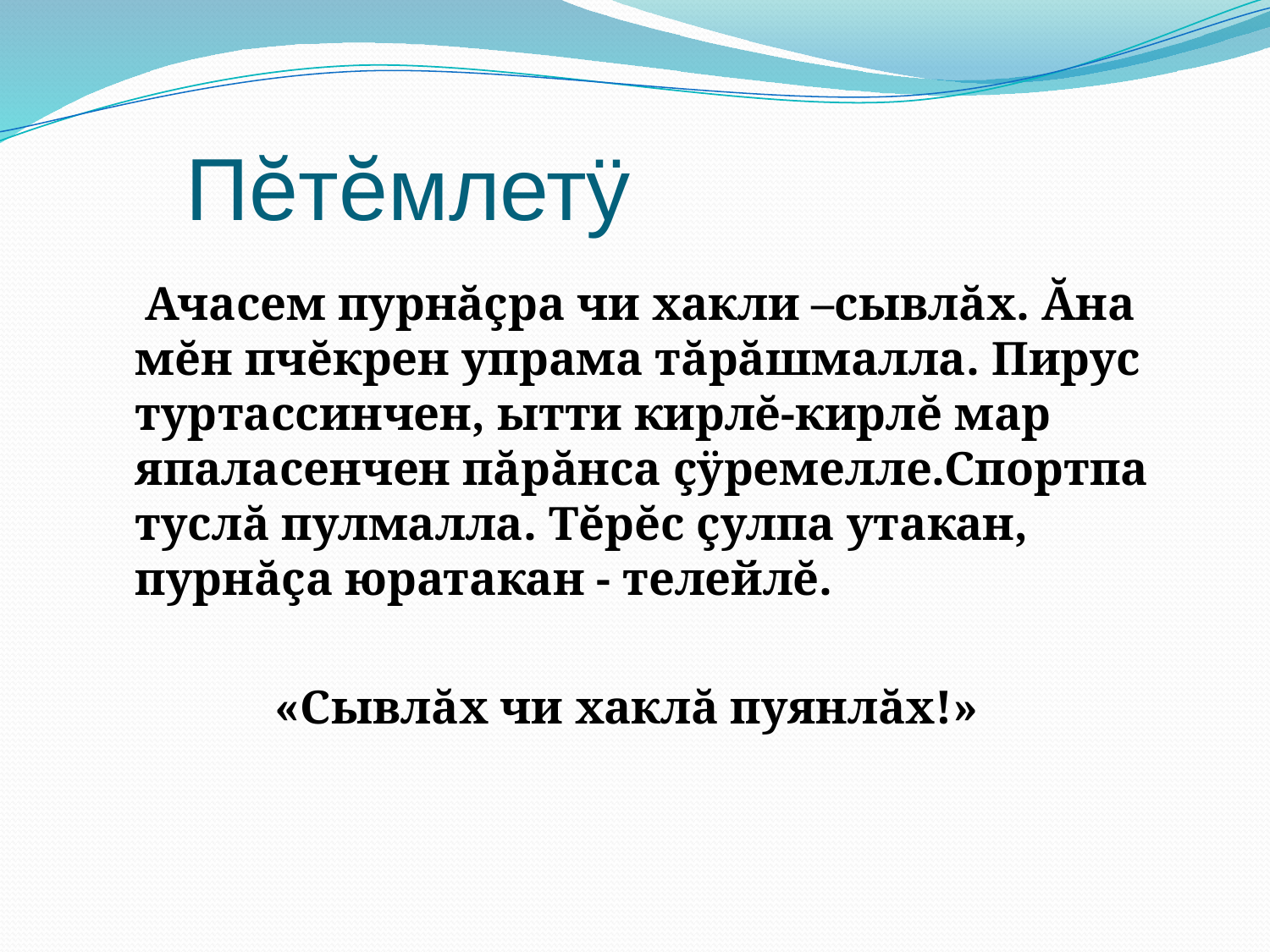

# Пĕтĕмлетÿ
    Ачасем пурнăçра чи хакли –сывлăх. Ăна мĕн пчĕкрен упрама тăрăшмалла. Пирус туртассинчен, ытти кирлĕ-кирлĕ мар япаласенчен пăрăнса çÿремелле.Спортпа туслă пулмалла. Тĕрĕс çулпа утакан, пурнăçа юратакан - телейлĕ.

               «Сывлăх чи хаклă пуянлăх!»